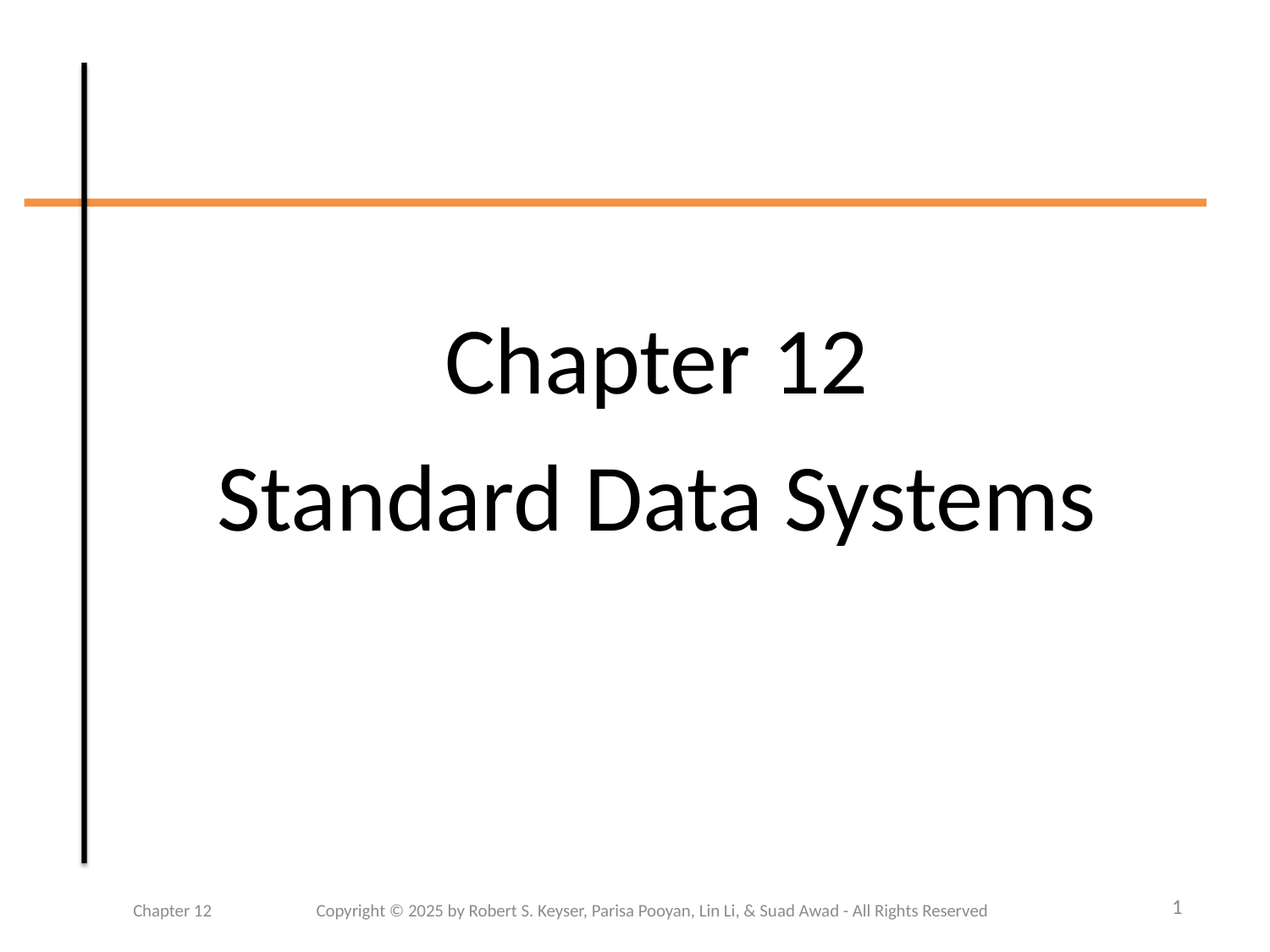

Chapter 12
Standard Data Systems
1
Chapter 12	              Copyright © 2025 by Robert S. Keyser, Parisa Pooyan, Lin Li, & Suad Awad - All Rights Reserved